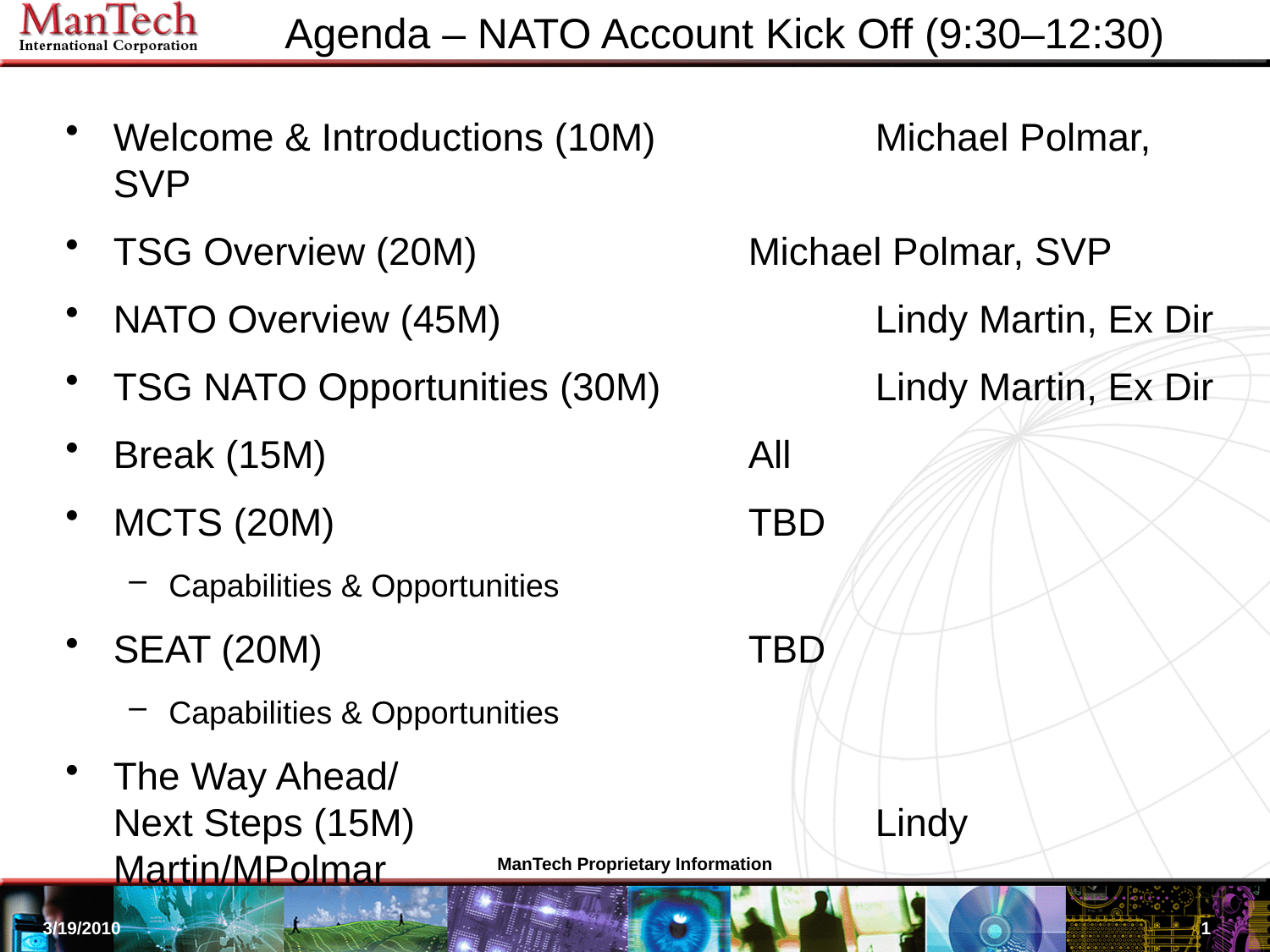

# Agenda – NATO Account Kick Off (9:30–12:30)
Welcome & Introductions (10M)		Michael Polmar, SVP
TSG Overview (20M)			Michael Polmar, SVP
NATO Overview (45M)			Lindy Martin, Ex Dir
TSG NATO Opportunities (30M)		Lindy Martin, Ex Dir
Break (15M)				All
MCTS (20M)				TBD
Capabilities & Opportunities
SEAT (20M)				TBD
Capabilities & Opportunities
The Way Ahead/
Next Steps (15M)				Lindy Martin/MPolmar